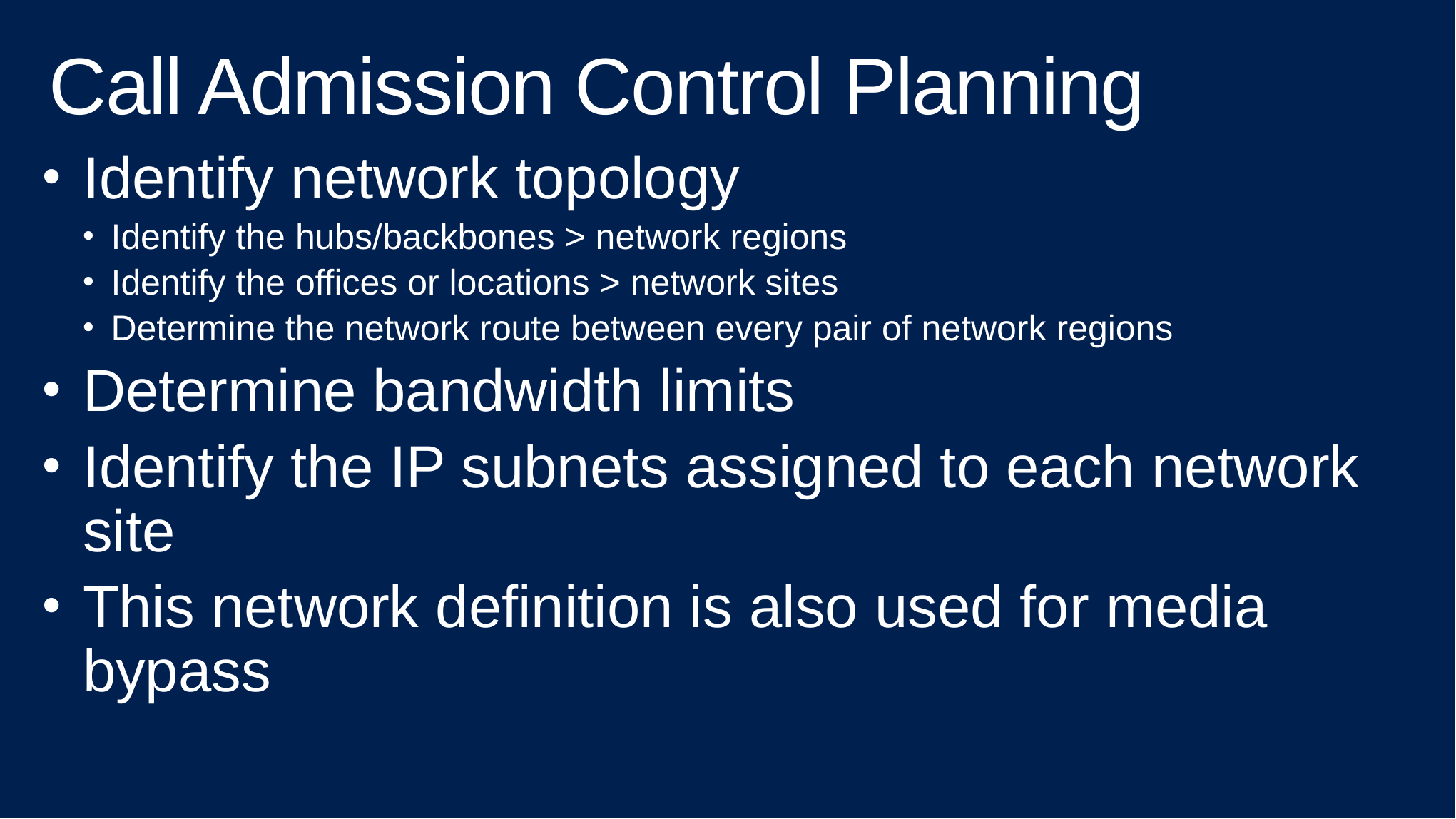

# Call Admission Control Planning
Identify network topology
Identify the hubs/backbones > network regions
Identify the offices or locations > network sites
Determine the network route between every pair of network regions
Determine bandwidth limits
Identify the IP subnets assigned to each network site
This network definition is also used for media bypass